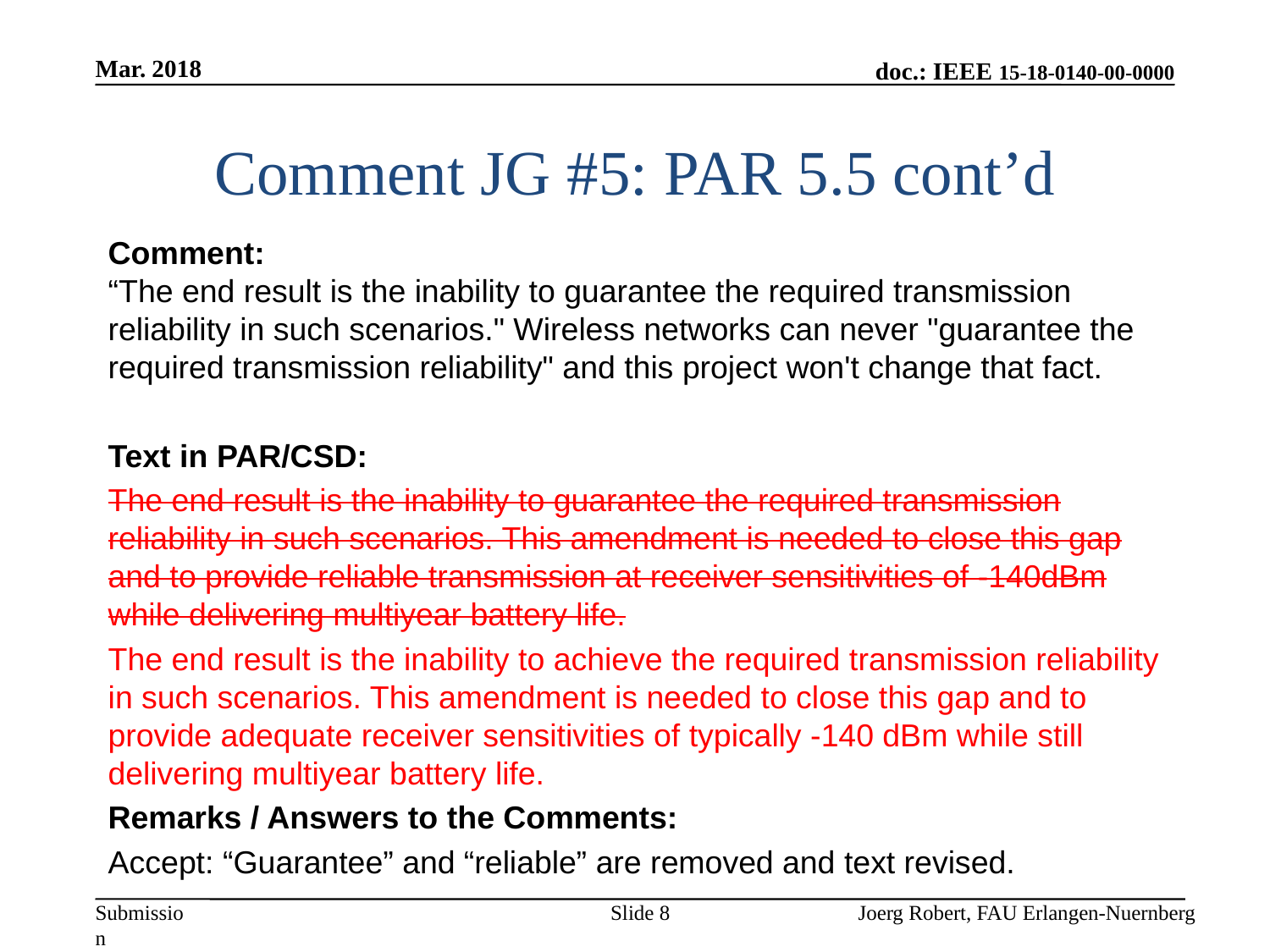

Mar. 2018
# Comment JG #5: PAR 5.5 cont’d
Comment:
“The end result is the inability to guarantee the required transmission reliability in such scenarios." Wireless networks can never "guarantee the required transmission reliability" and this project won't change that fact.

Text in PAR/CSD:
The end result is the inability to guarantee the required transmission reliability in such scenarios. This amendment is needed to close this gap and to provide reliable transmission at receiver sensitivities of -140dBm while delivering multiyear battery life.
The end result is the inability to achieve the required transmission reliability in such scenarios. This amendment is needed to close this gap and to provide adequate receiver sensitivities of typically -140 dBm while still delivering multiyear battery life.
Remarks / Answers to the Comments:
Accept: “Guarantee” and “reliable” are removed and text revised.

Slide 8
Joerg Robert, FAU Erlangen-Nuernberg